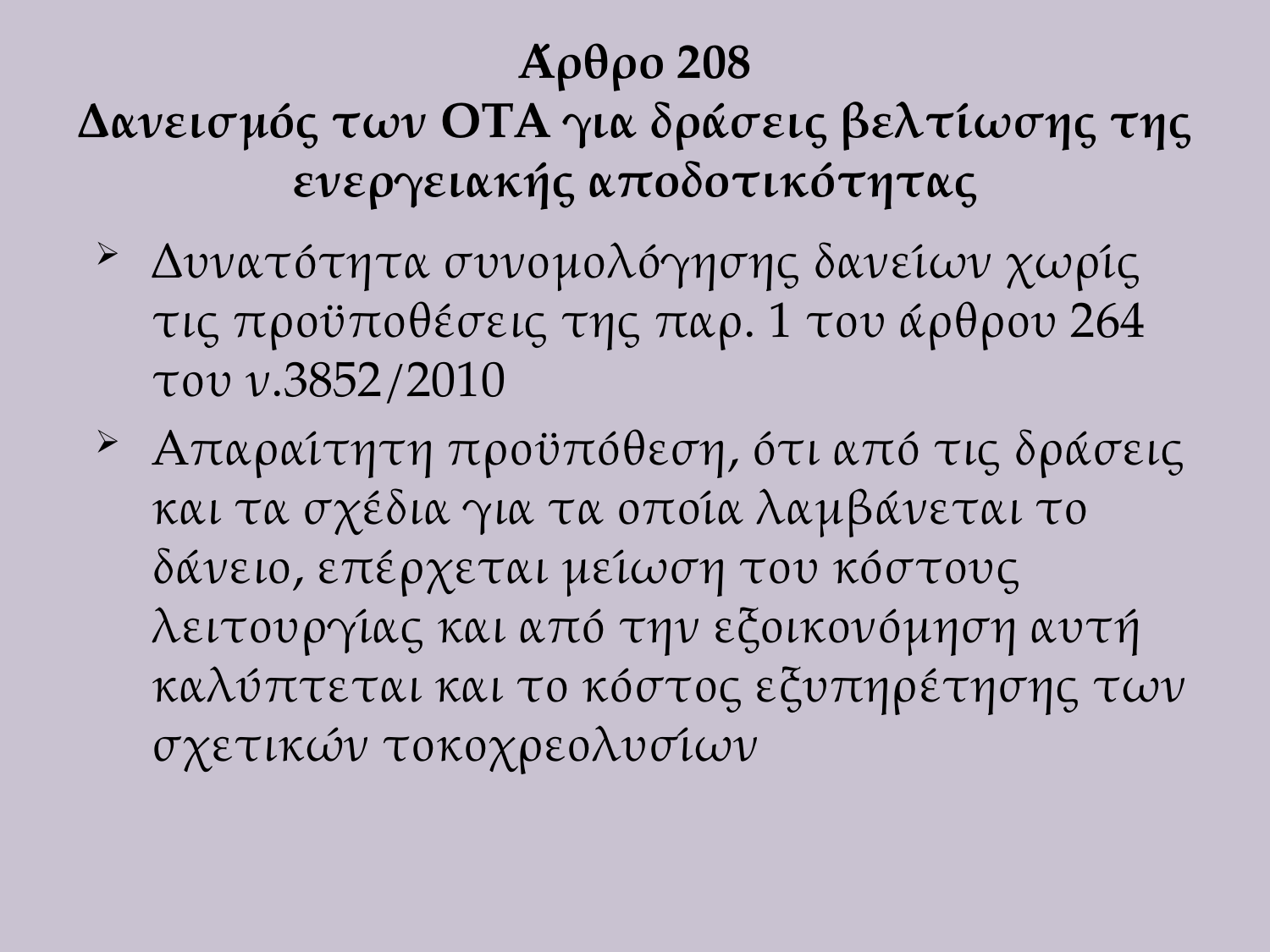

# Άρθρο 208 Δανεισμός των ΟΤΑ για δράσεις βελτίωσης της ενεργειακής αποδοτικότητας
Δυνατότητα συνομολόγησης δανείων χωρίς τις προϋποθέσεις της παρ. 1 του άρθρου 264 του ν.3852/2010
Απαραίτητη προϋπόθεση, ότι από τις δράσεις και τα σχέδια για τα οποία λαμβάνεται το δάνειο, επέρχεται μείωση του κόστους λειτουργίας και από την εξοικονόμηση αυτή καλύπτεται και το κόστος εξυπηρέτησης των σχετικών τοκοχρεολυσίων